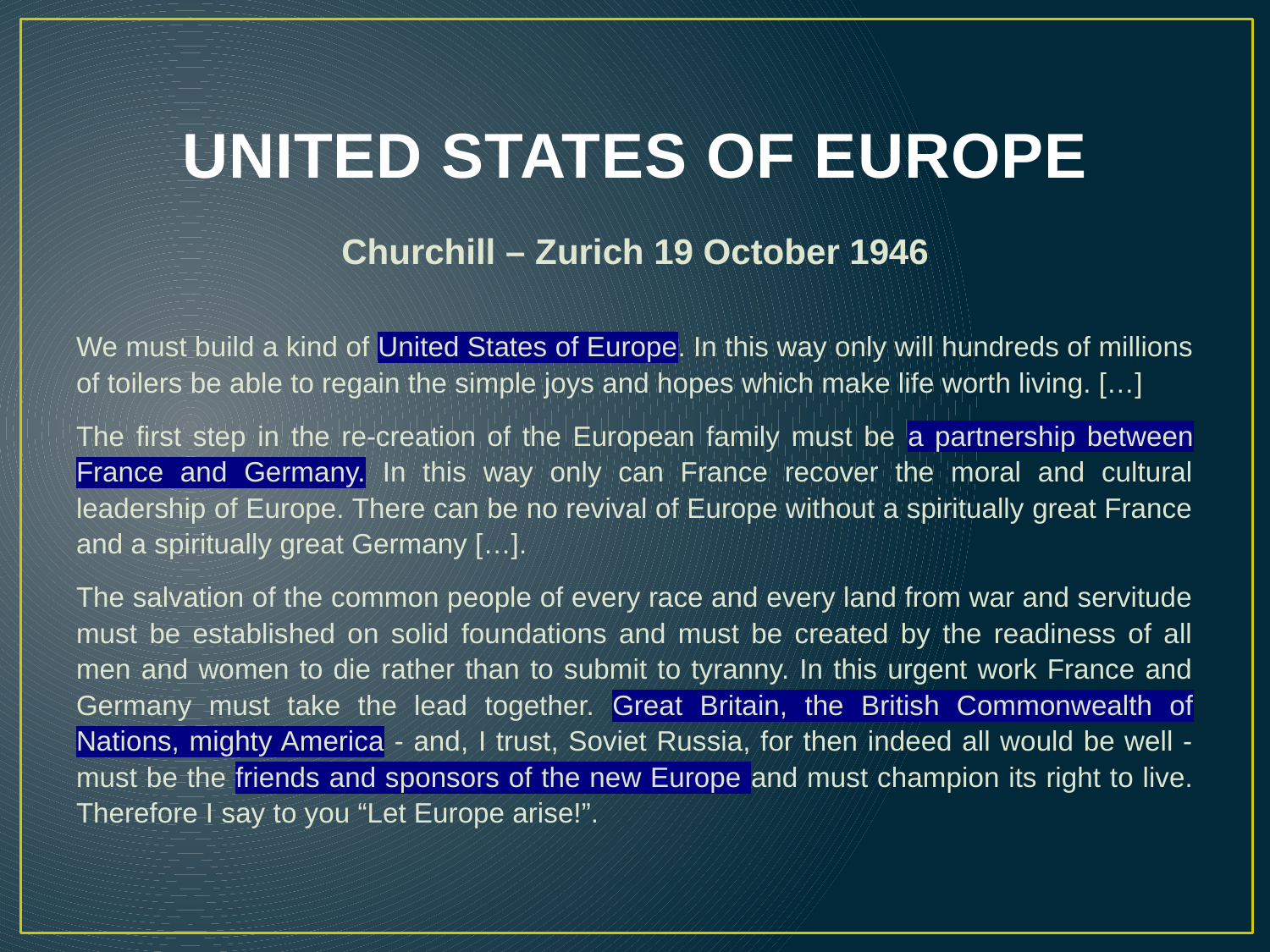

# UNITED STATES OF EUROPE
Churchill – Zurich 19 October 1946

We must build a kind of United States of Europe. In this way only will hundreds of millions of toilers be able to regain the simple joys and hopes which make life worth living. […]
The first step in the re-creation of the European family must be a partnership between France and Germany. In this way only can France recover the moral and cultural leadership of Europe. There can be no revival of Europe without a spiritually great France and a spiritually great Germany […].
The salvation of the common people of every race and every land from war and servitude must be established on solid foundations and must be created by the readiness of all men and women to die rather than to submit to tyranny. In this urgent work France and Germany must take the lead together. Great Britain, the British Commonwealth of Nations, mighty America - and, I trust, Soviet Russia, for then indeed all would be well - must be the friends and sponsors of the new Europe and must champion its right to live. Therefore I say to you “Let Europe arise!”.